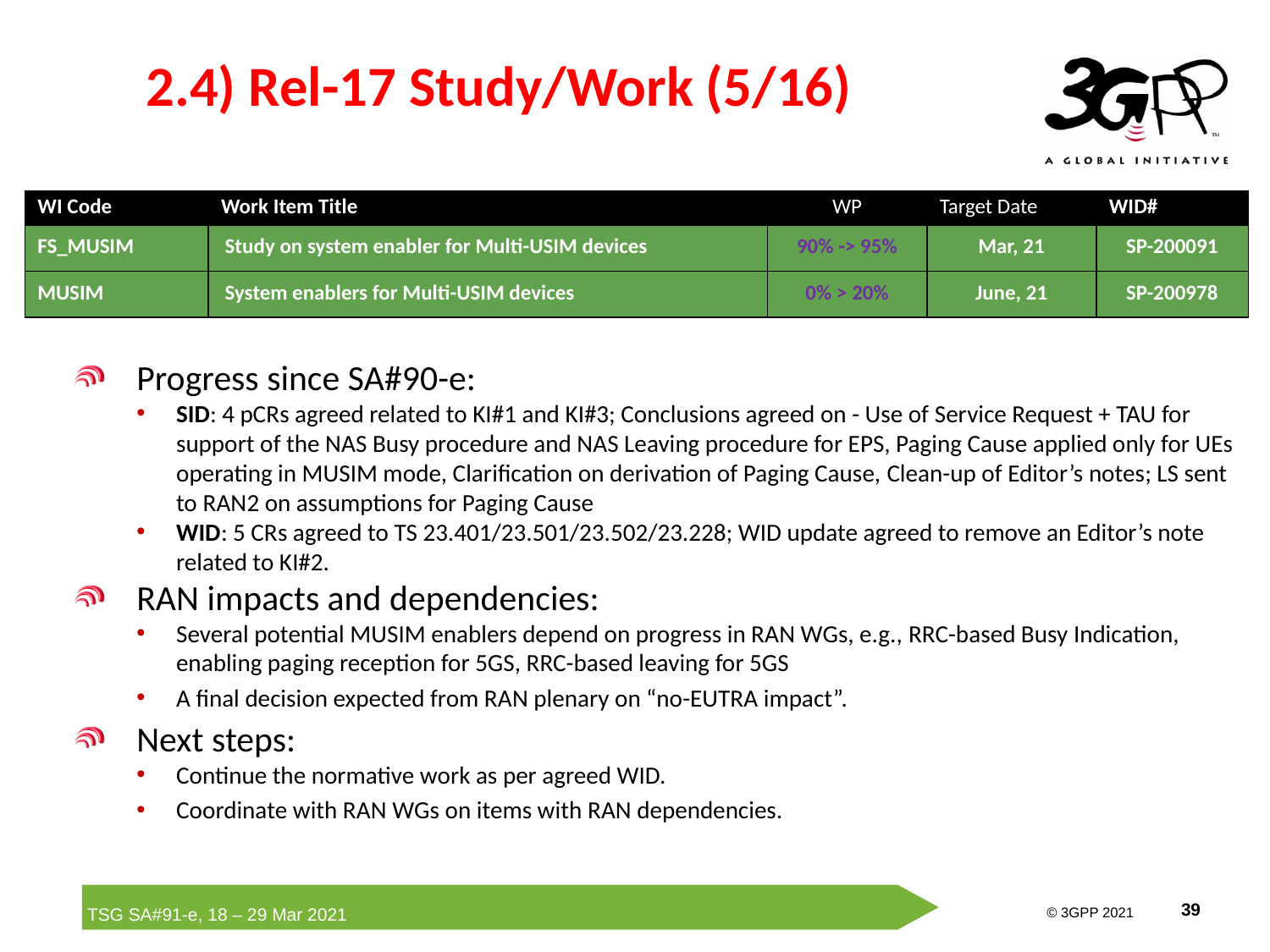

# 2.4) Rel-17 Study/Work (5/16)
| WI Code | Work Item Title | WP | Target Date | WID# |
| --- | --- | --- | --- | --- |
| FS\_MUSIM | Study on system enabler for Multi-USIM devices | 90% -> 95% | Mar, 21 | SP-200091 |
| MUSIM | System enablers for Multi-USIM devices | 0% > 20% | June, 21 | SP-200978 |
Progress since SA#90-e:
SID: 4 pCRs agreed related to KI#1 and KI#3; Conclusions agreed on - Use of Service Request + TAU for support of the NAS Busy procedure and NAS Leaving procedure for EPS, Paging Cause applied only for UEs operating in MUSIM mode, Clarification on derivation of Paging Cause, Clean-up of Editor’s notes; LS sent to RAN2 on assumptions for Paging Cause
WID: 5 CRs agreed to TS 23.401/23.501/23.502/23.228; WID update agreed to remove an Editor’s note related to KI#2.
RAN impacts and dependencies:
Several potential MUSIM enablers depend on progress in RAN WGs, e.g., RRC-based Busy Indication, enabling paging reception for 5GS, RRC-based leaving for 5GS
A final decision expected from RAN plenary on “no-EUTRA impact”.
Next steps:
Continue the normative work as per agreed WID.
Coordinate with RAN WGs on items with RAN dependencies.